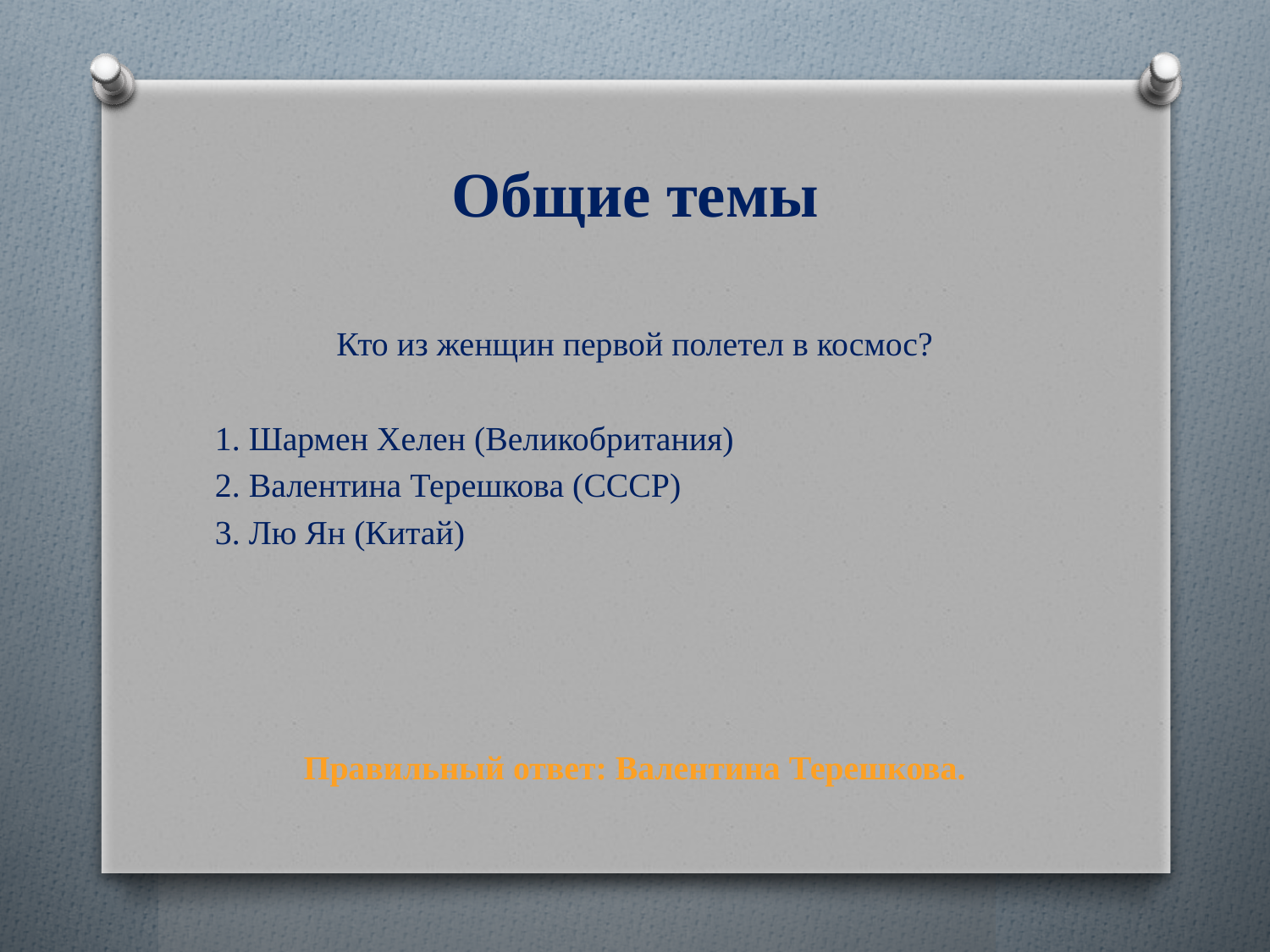

# Общие темы
Кто из женщин первой полетел в космос?

1. Шармен Хелен (Великобритания)
2. Валентина Терешкова (СССР)
3. Лю Ян (Китай)

Правильный ответ: Валентина Терешкова.